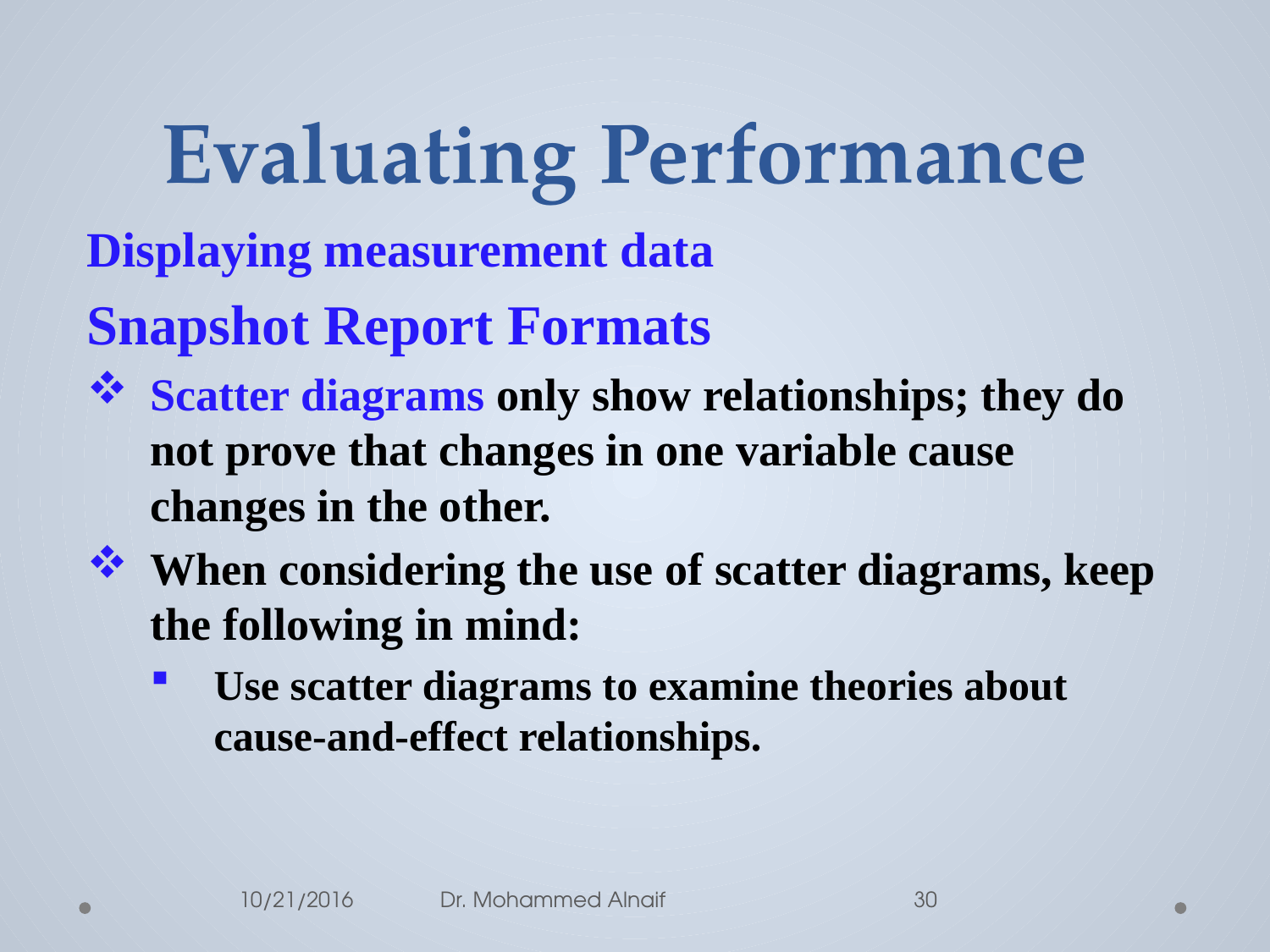

# Evaluating Performance
Displaying measurement data
Snapshot Report Formats
Scatter diagrams only show relationships; they do not prove that changes in one variable cause changes in the other.
When considering the use of scatter diagrams, keep the following in mind:
Use scatter diagrams to examine theories about cause-and-effect relationships.
10/21/2016
Dr. Mohammed Alnaif
30